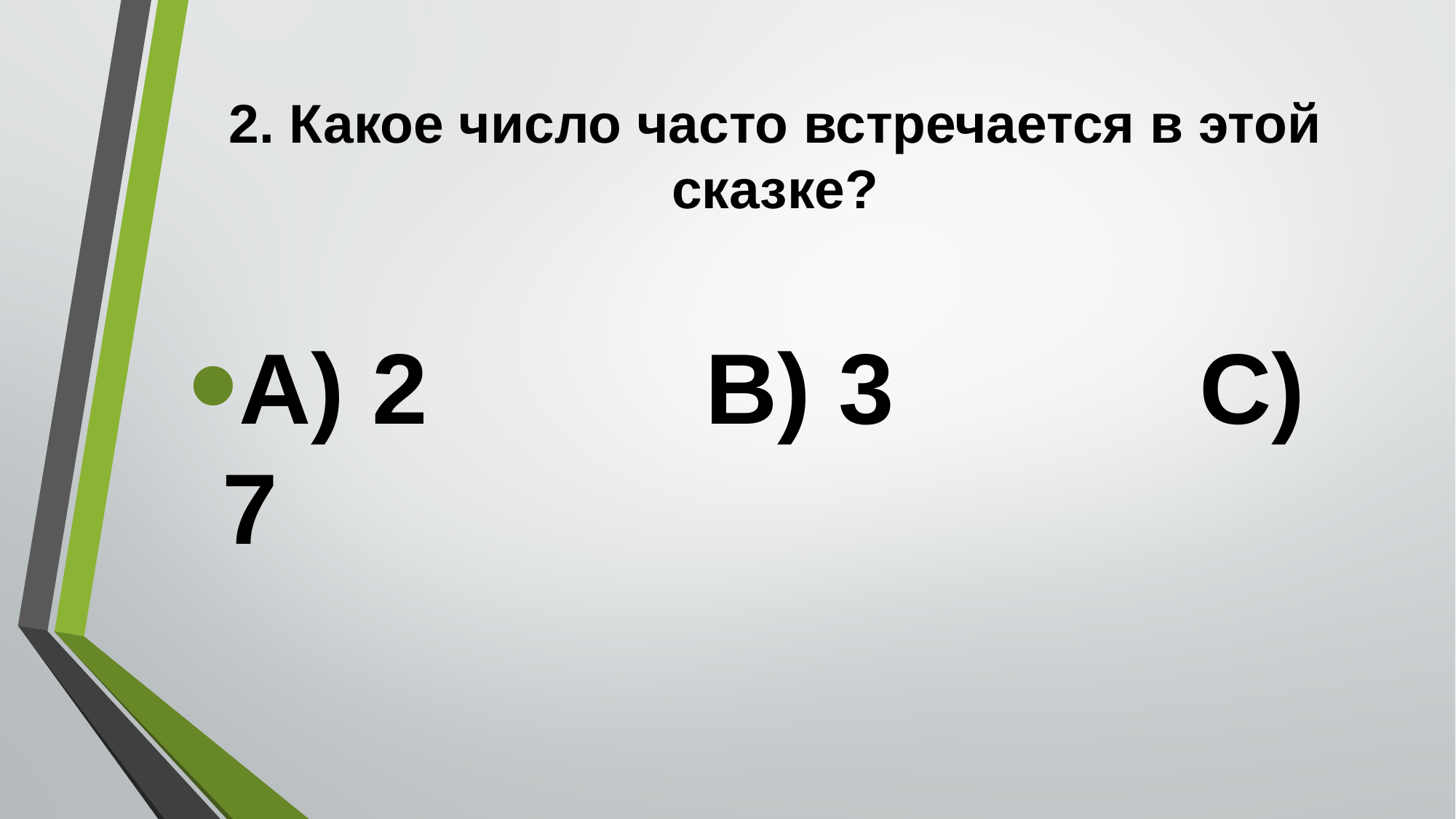

# 2. Какое число часто встречается в этой сказке?
А) 2          В) 3           С) 7